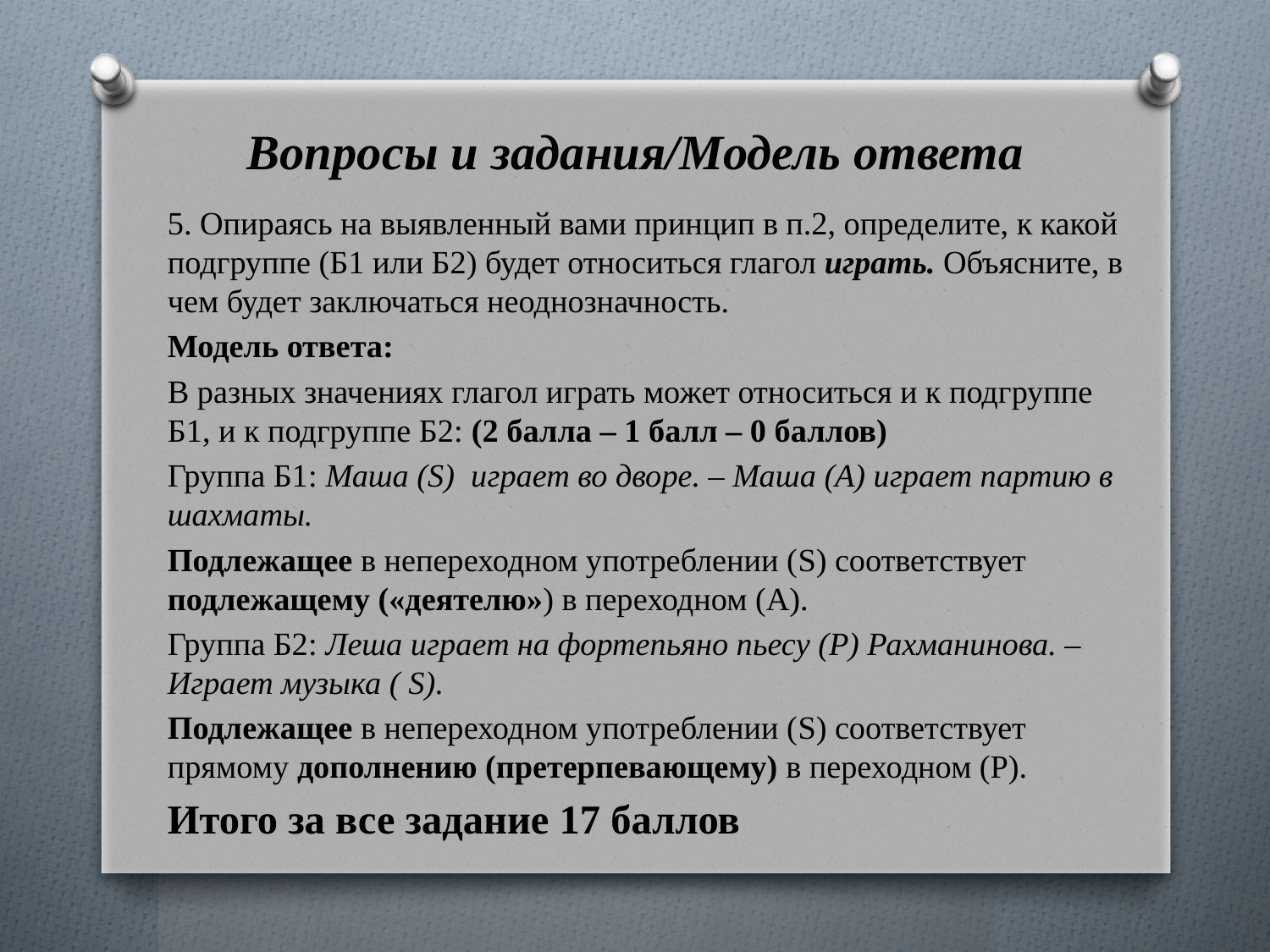

# Вопросы и задания/Модель ответа
5. Опираясь на выявленный вами принцип в п.2, определите, к какой подгруппе (Б1 или Б2) будет относиться глагол играть. Объясните, в чем будет заключаться неоднозначность.
Модель ответа:
В разных значениях глагол играть может относиться и к подгруппе Б1, и к подгруппе Б2: (2 балла – 1 балл – 0 баллов)
Группа Б1: Маша (S)  играет во дворе. – Маша (А) играет партию в шахматы.
Подлежащее в непереходном употреблении (S) соответствует подлежащему («деятелю») в переходном (А).
Группа Б2: Леша играет на фортепьяно пьесу (Р) Рахманинова. – Играет музыка ( S).
Подлежащее в непереходном употреблении (S) соответствует прямому дополнению (претерпевающему) в переходном (Р).
Итого за все задание 17 баллов